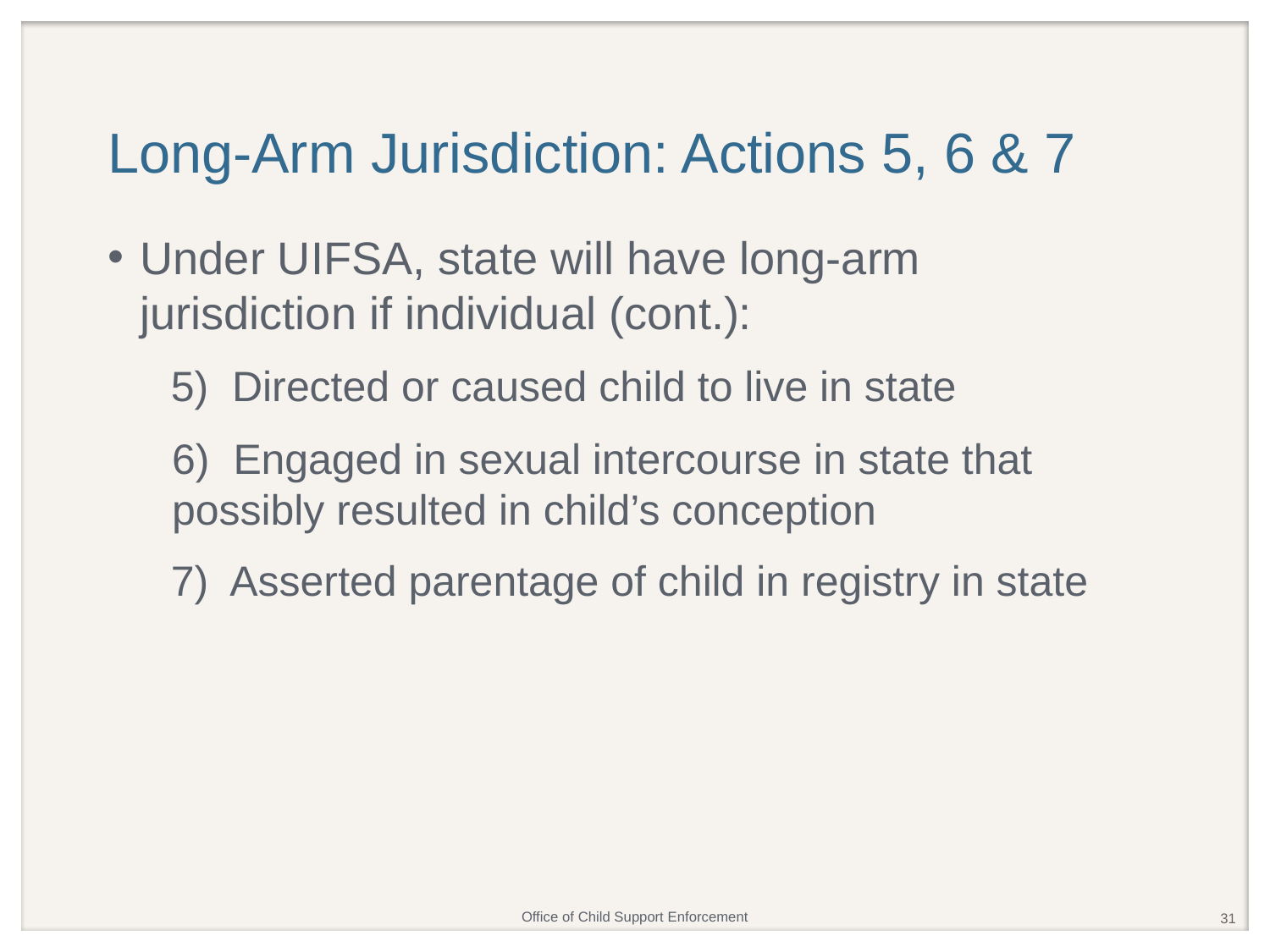

# Long-Arm Jurisdiction: Actions 5, 6 & 7
Under UIFSA, state will have long-arm jurisdiction if individual (cont.):
5)  Directed or caused child to live in state
6)  Engaged in sexual intercourse in state that 	possibly resulted in child’s conception
7)  Asserted parentage of child in registry in state

31